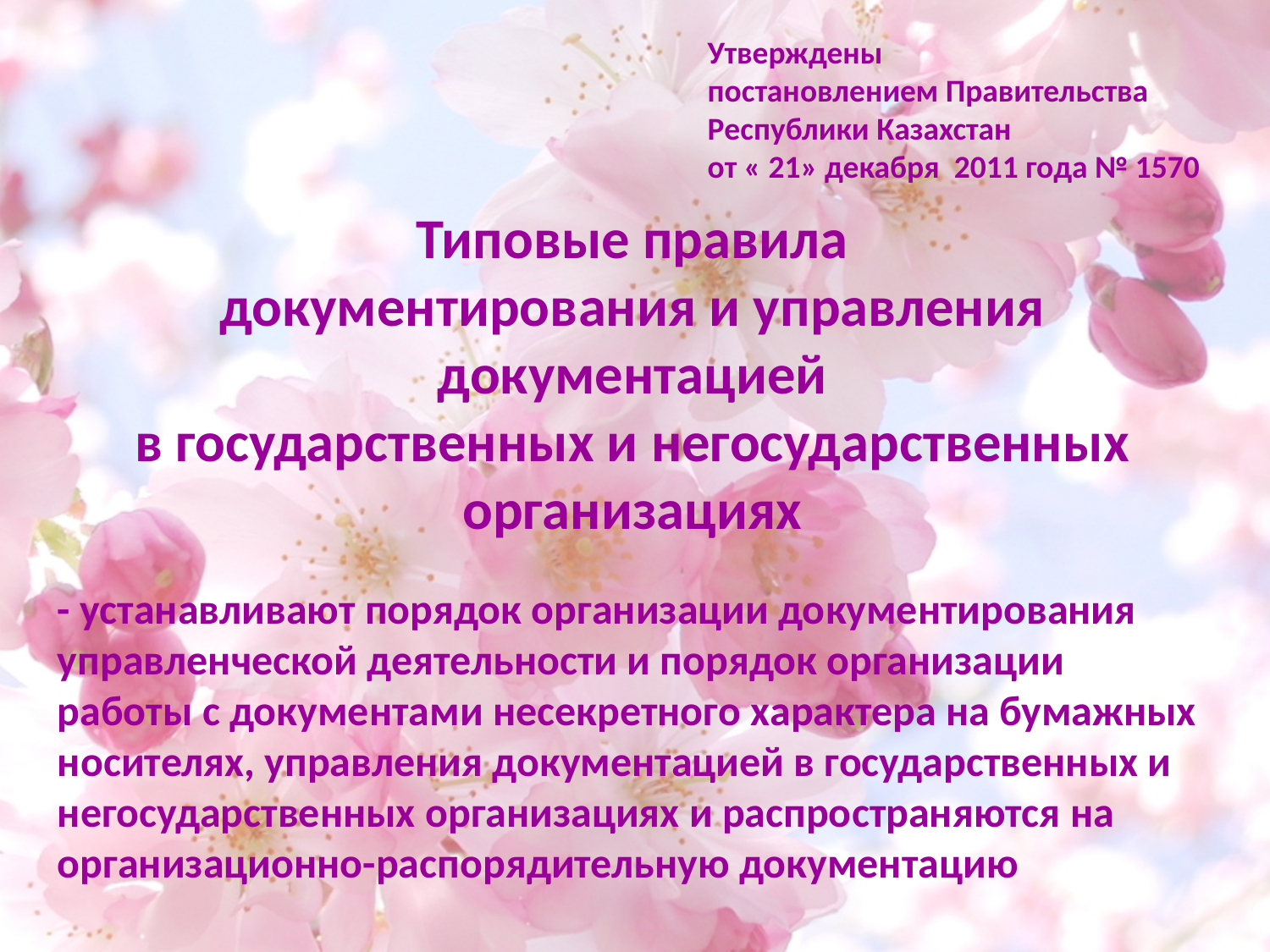

Утверждены
постановлением Правительства
Республики Казахстан
от « 21» декабря  2011 года № 1570
Типовые правила
документирования и управления документацией
в государственных и негосударственных организациях
- устанавливают порядок организации документирования управленческой деятельности и порядок организации работы с документами несекретного характера на бумажных носителях, управления документацией в государственных и негосударственных организациях и распространяются на организационно-распорядительную документацию